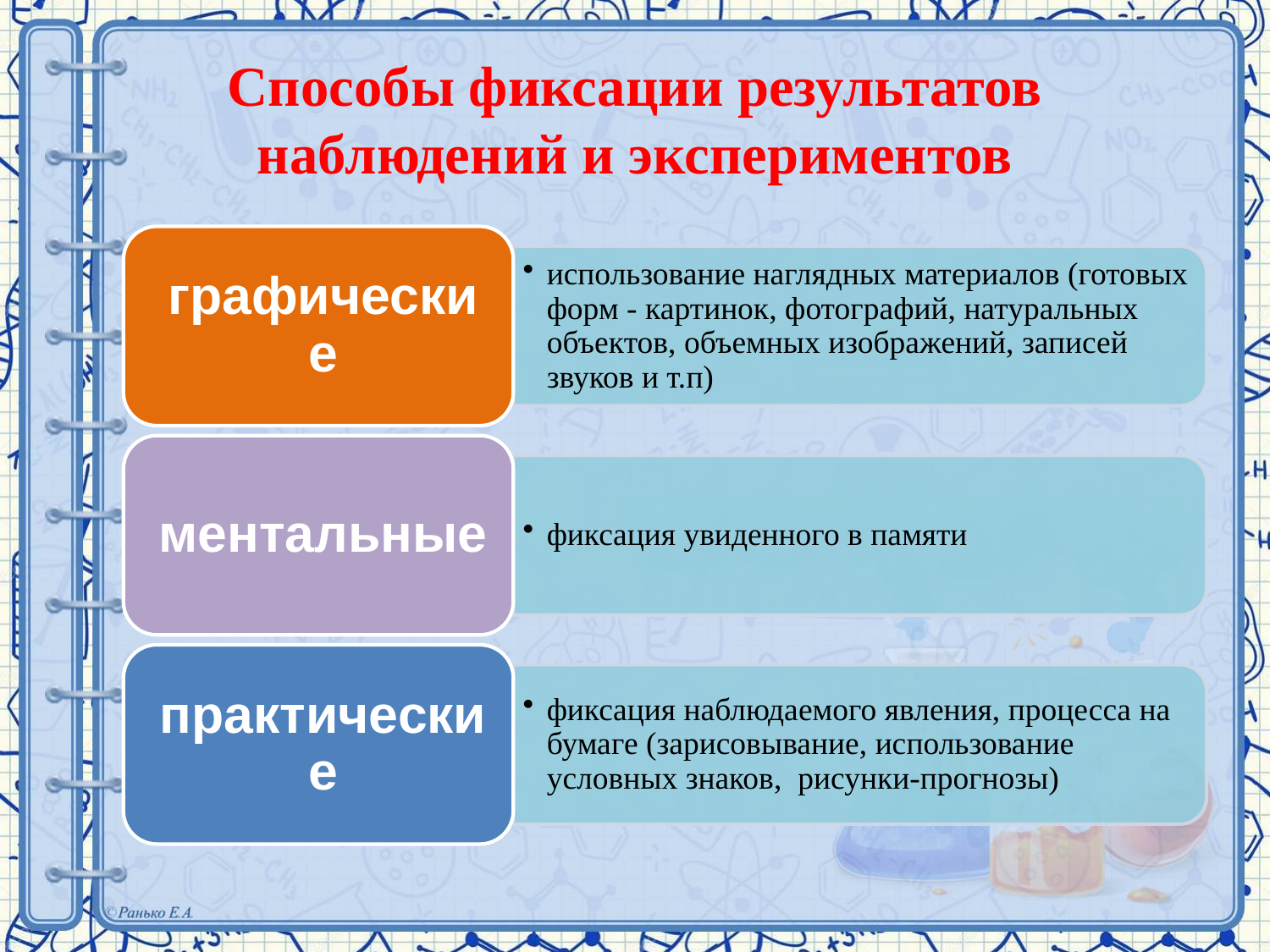

# Способы фиксации результатов наблюдений и экспериментов
использование наглядных материалов (готовых форм - картинок, фотографий, натуральных объектов, объемных изображений, записей звуков и т.п)
графические
фиксация увиденного в памяти
ментальные
фиксация наблюдаемого явления, процесса на бумаге (зарисовывание, использование условных знаков,  рисунки-прогнозы)
практические